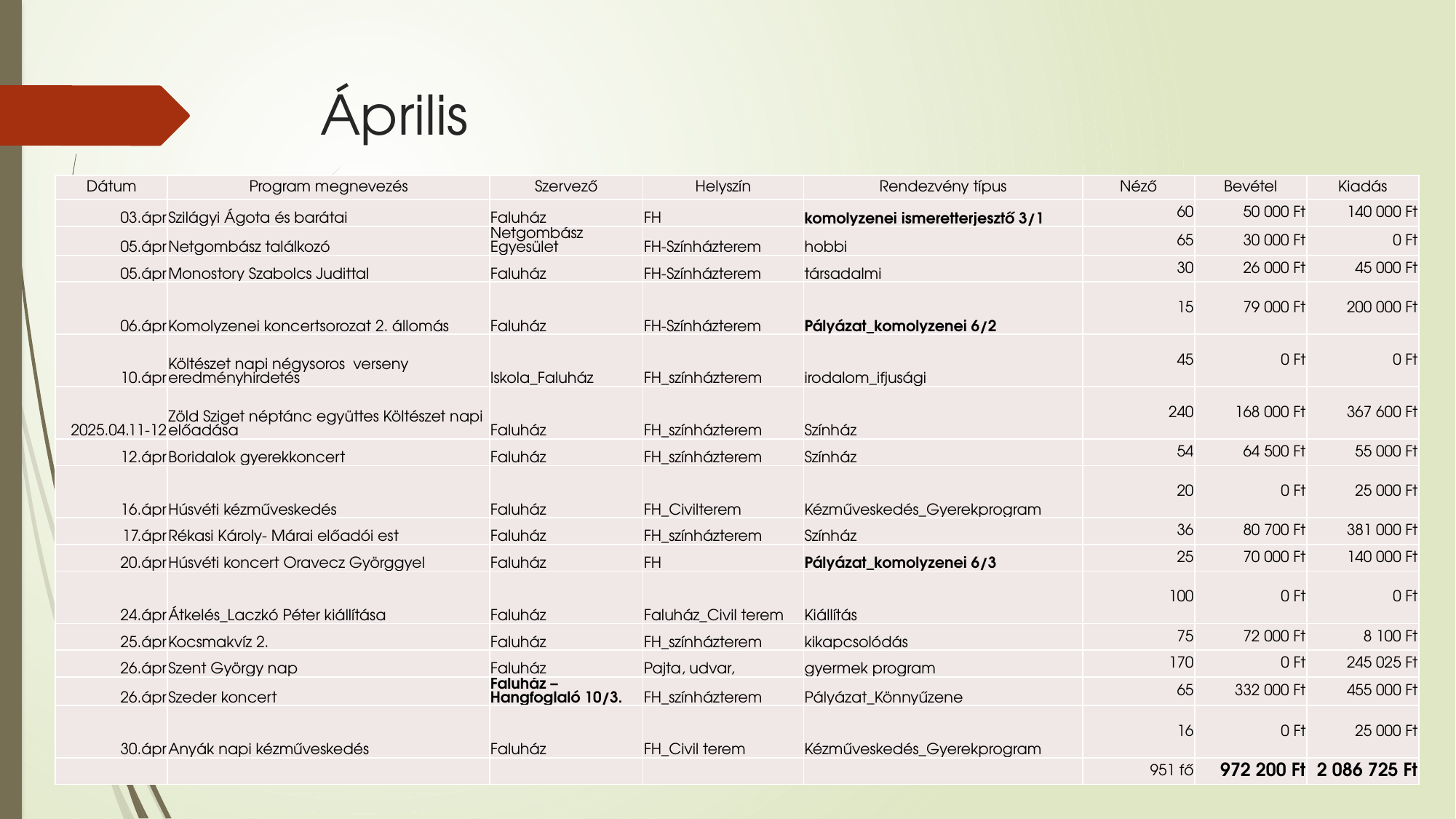

# Április
| Dátum | Program megnevezés | Szervező | Helyszín | Rendezvény típus | Néző | Bevétel | Kiadás |
| --- | --- | --- | --- | --- | --- | --- | --- |
| 03.ápr | Szilágyi Ágota és barátai | Faluház | FH | komolyzenei ismeretterjesztő 3/1 | 60 | 50 000 Ft | 140 000 Ft |
| 05.ápr | Netgombász találkozó | Netgombász Egyesület | FH-Színházterem | hobbi | 65 | 30 000 Ft | 0 Ft |
| 05.ápr | Monostory Szabolcs Judittal | Faluház | FH-Színházterem | társadalmi | 30 | 26 000 Ft | 45 000 Ft |
| 06.ápr | Komolyzenei koncertsorozat 2. állomás | Faluház | FH-Színházterem | Pályázat\_komolyzenei 6/2 | 15 | 79 000 Ft | 200 000 Ft |
| 10.ápr | Költészet napi négysoros verseny eredményhirdetés | Iskola\_Faluház | FH\_színházterem | irodalom\_ifjusági | 45 | 0 Ft | 0 Ft |
| 2025.04.11-12 | Zöld Sziget néptánc együttes Költészet napi előadása | Faluház | FH\_színházterem | Színház | 240 | 168 000 Ft | 367 600 Ft |
| 12.ápr | Boridalok gyerekkoncert | Faluház | FH\_színházterem | Színház | 54 | 64 500 Ft | 55 000 Ft |
| 16.ápr | Húsvéti kézműveskedés | Faluház | FH\_Civilterem | Kézműveskedés\_Gyerekprogram | 20 | 0 Ft | 25 000 Ft |
| 17.ápr | Rékasi Károly- Márai előadói est | Faluház | FH\_színházterem | Színház | 36 | 80 700 Ft | 381 000 Ft |
| 20.ápr | Húsvéti koncert Oravecz Györggyel | Faluház | FH | Pályázat\_komolyzenei 6/3 | 25 | 70 000 Ft | 140 000 Ft |
| 24.ápr | Átkelés\_Laczkó Péter kiállítása | Faluház | Faluház\_Civil terem | Kiállítás | 100 | 0 Ft | 0 Ft |
| 25.ápr | Kocsmakvíz 2. | Faluház | FH\_színházterem | kikapcsolódás | 75 | 72 000 Ft | 8 100 Ft |
| 26.ápr | Szent György nap | Faluház | Pajta, udvar, | gyermek program | 170 | 0 Ft | 245 025 Ft |
| 26.ápr | Szeder koncert | Faluház – Hangfoglaló 10/3. | FH\_színházterem | Pályázat\_Könnyűzene | 65 | 332 000 Ft | 455 000 Ft |
| 30.ápr | Anyák napi kézműveskedés | Faluház | FH\_Civil terem | Kézműveskedés\_Gyerekprogram | 16 | 0 Ft | 25 000 Ft |
|  |  |  |  |  | 951 fő | 972 200 Ft | 2 086 725 Ft |